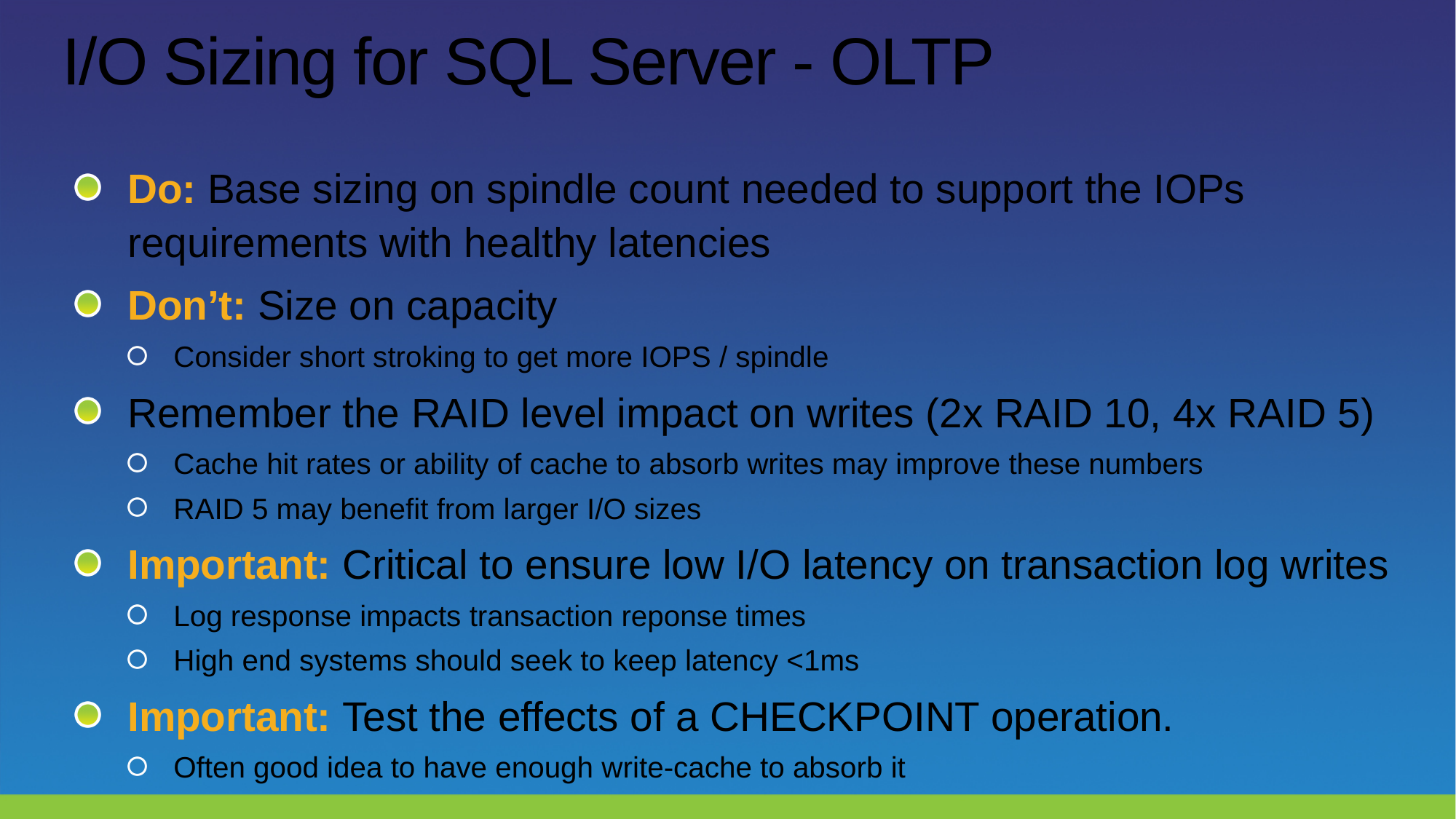

# I/O Sizing for SQL Server - OLTP
Do: Base sizing on spindle count needed to support the IOPs requirements with healthy latencies
Don’t: Size on capacity
Consider short stroking to get more IOPS / spindle
Remember the RAID level impact on writes (2x RAID 10, 4x RAID 5)
Cache hit rates or ability of cache to absorb writes may improve these numbers
RAID 5 may benefit from larger I/O sizes
Important: Critical to ensure low I/O latency on transaction log writes
Log response impacts transaction reponse times
High end systems should seek to keep latency <1ms
Important: Test the effects of a CHECKPOINT operation.
Often good idea to have enough write-cache to absorb it